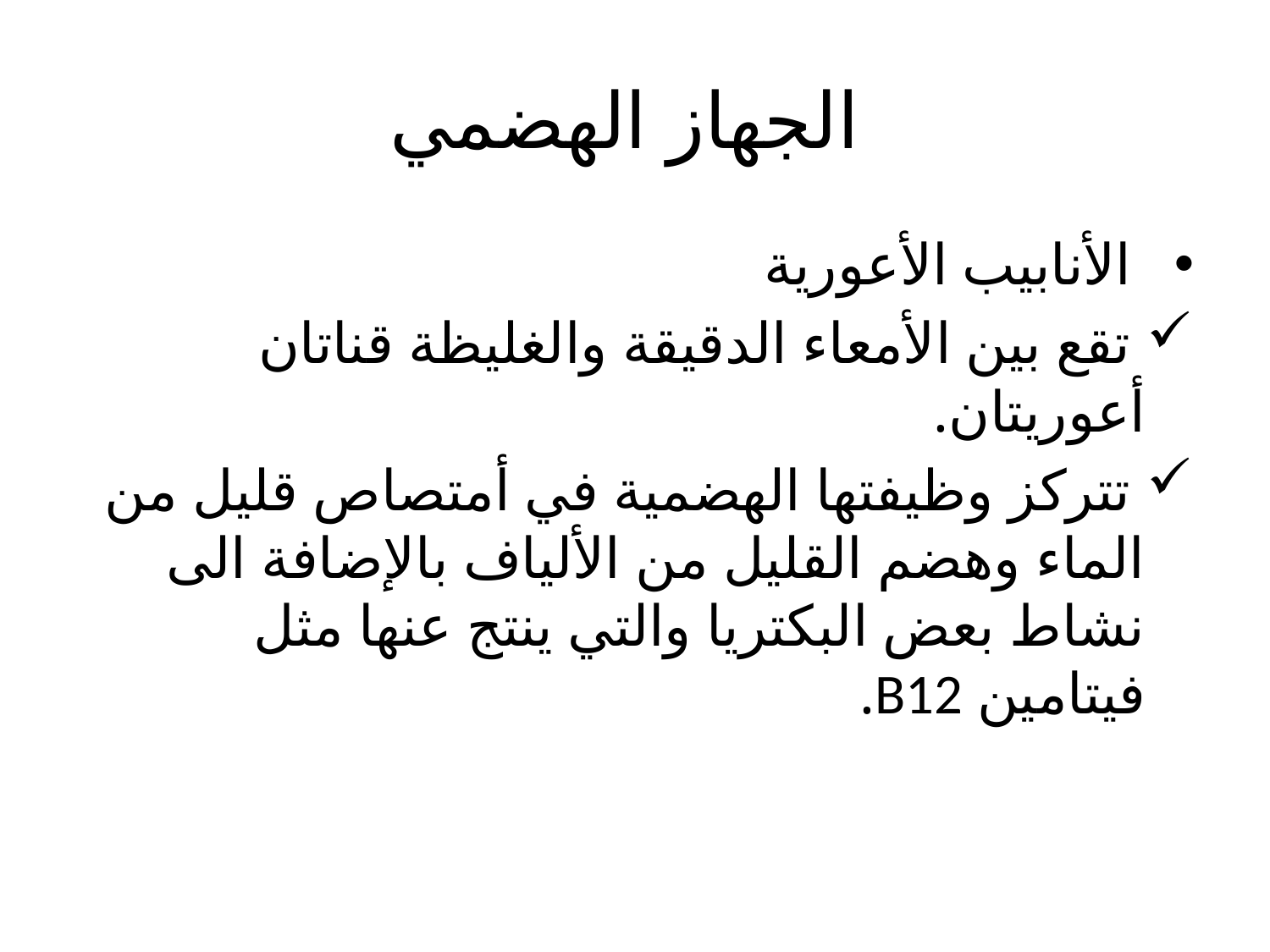

# الجهاز الهضمي
 الأنابيب الأعورية
 تقع بين الأمعاء الدقيقة والغليظة قناتان أعوريتان.
 تتركز وظيفتها الهضمية في أمتصاص قليل من الماء وهضم القليل من الألياف بالإضافة الى نشاط بعض البكتريا والتي ينتج عنها مثل فيتامين B12.